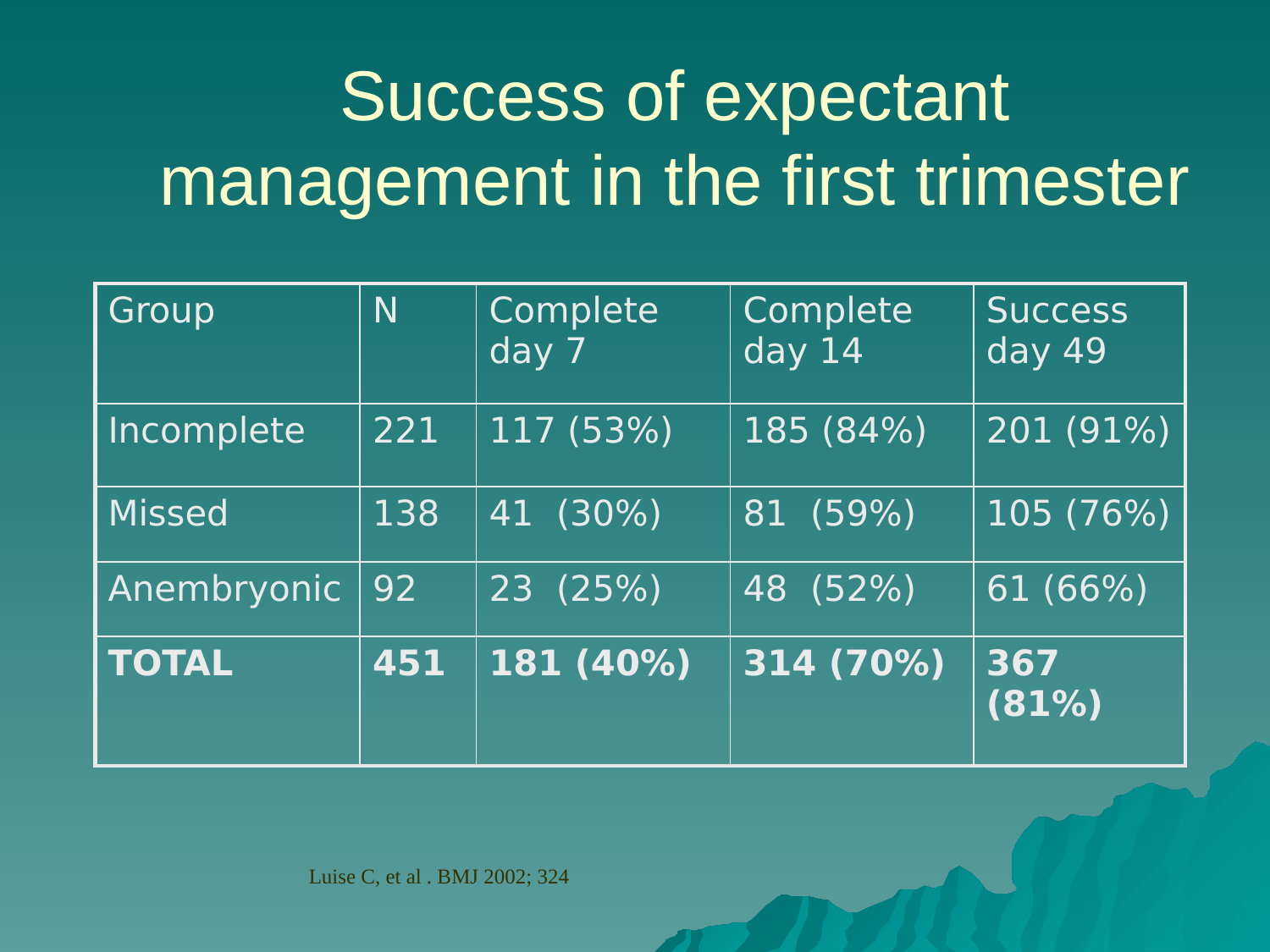

# Success of expectant management in the first trimester
| Group | N | Complete day 7 | Complete day 14 | Success day 49 |
| --- | --- | --- | --- | --- |
| Incomplete | 221 | 117 (53%) | 185 (84%) | 201 (91%) |
| Missed | 138 | 41 (30%) | 81 (59%) | 105 (76%) |
| Anembryonic | 92 | 23 (25%) | 48 (52%) | 61 (66%) |
| TOTAL | 451 | 181 (40%) | 314 (70%) | 367 (81%) |
Luise C, et al . BMJ 2002; 324